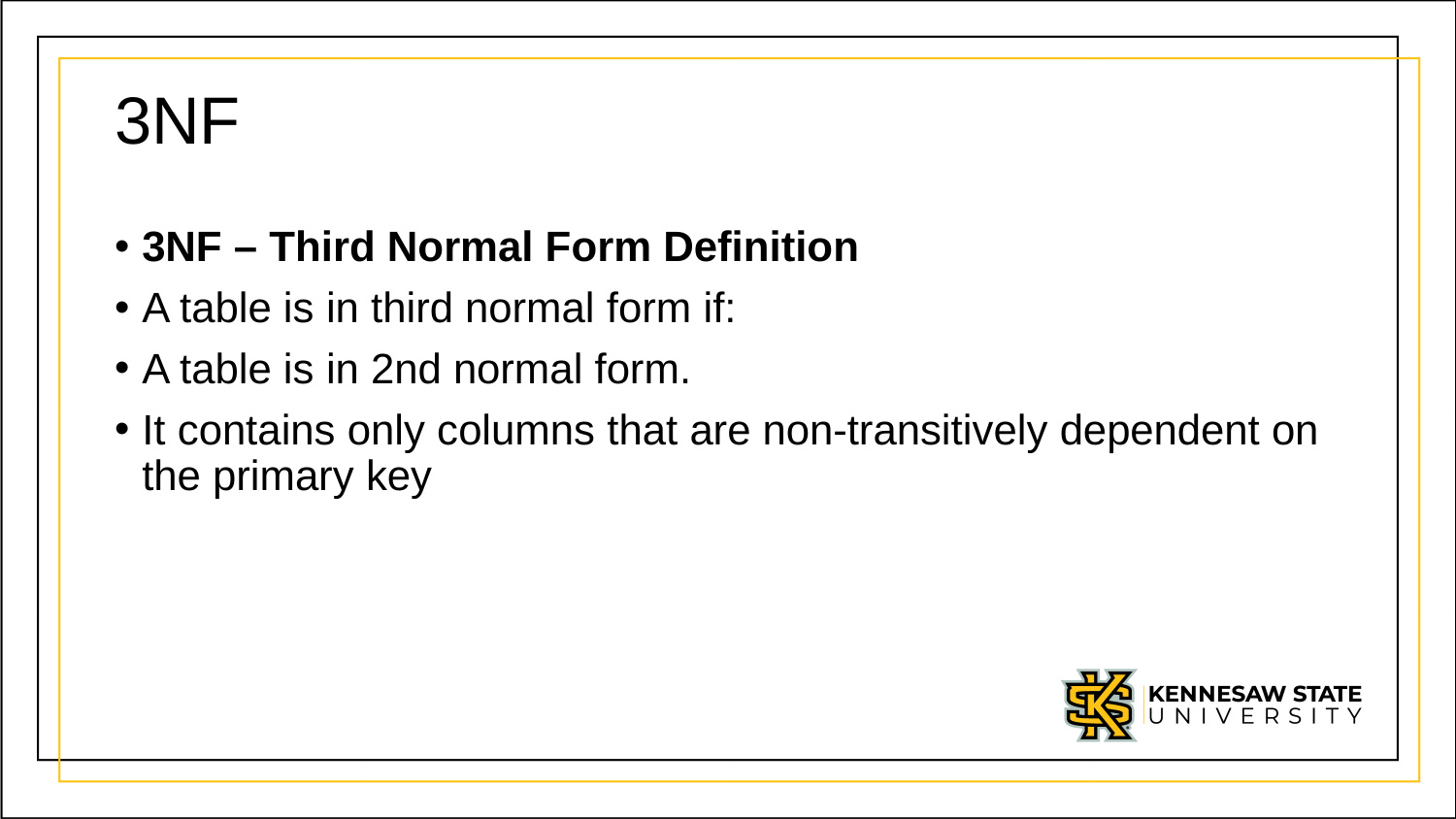

# 3NF
3NF – Third Normal Form Definition
A table is in third normal form if:
A table is in 2nd normal form.
It contains only columns that are non-transitively dependent on the primary key